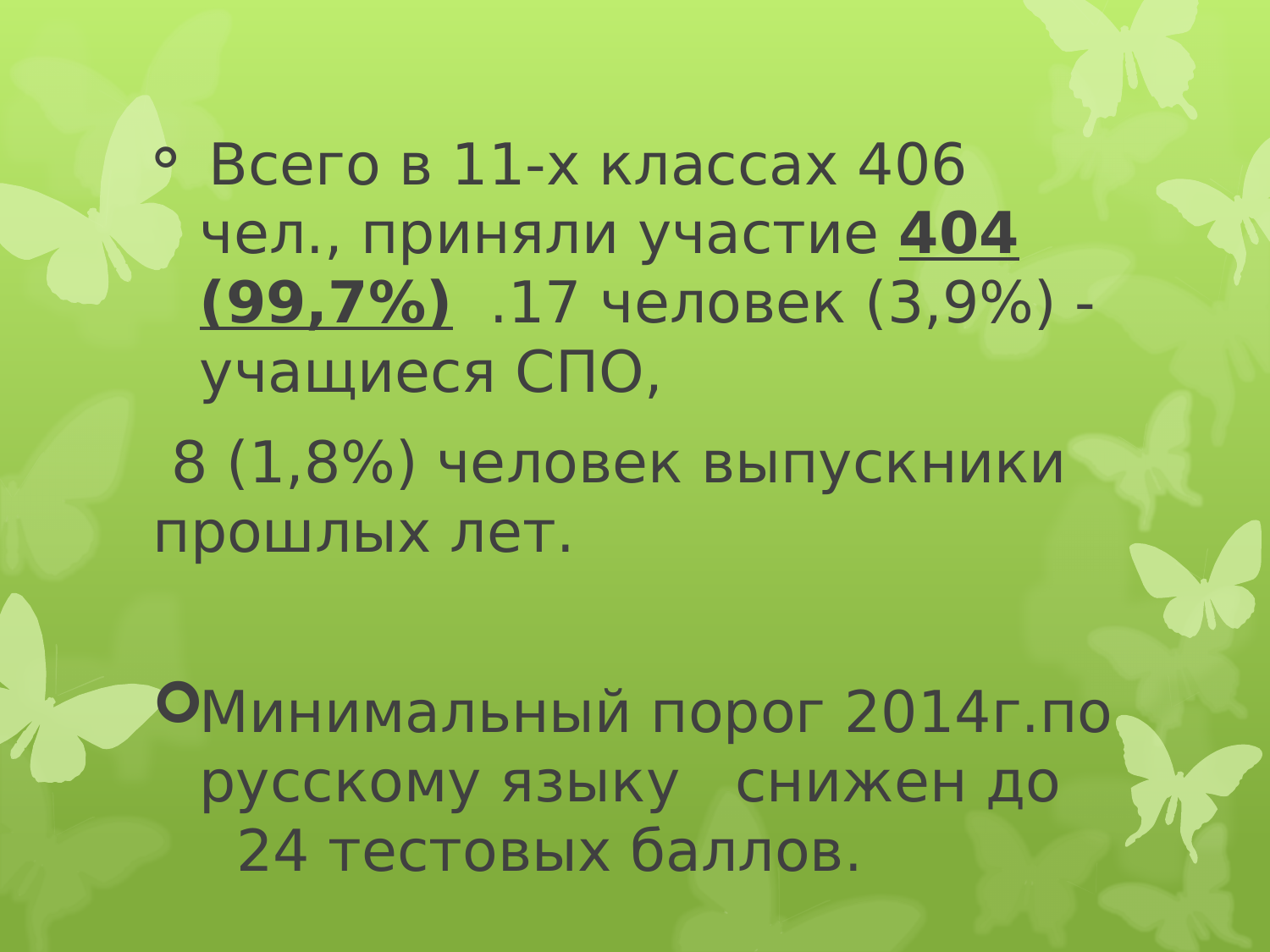

#
 Всего в 11-х классах 406 чел., приняли участие 404 (99,7%)  .17 человек (3,9%) - учащиеся СПО,
 8 (1,8%) человек выпускники прошлых лет.

Минимальный порог 2014г.по русскому языку   снижен до     24 тестовых баллов.